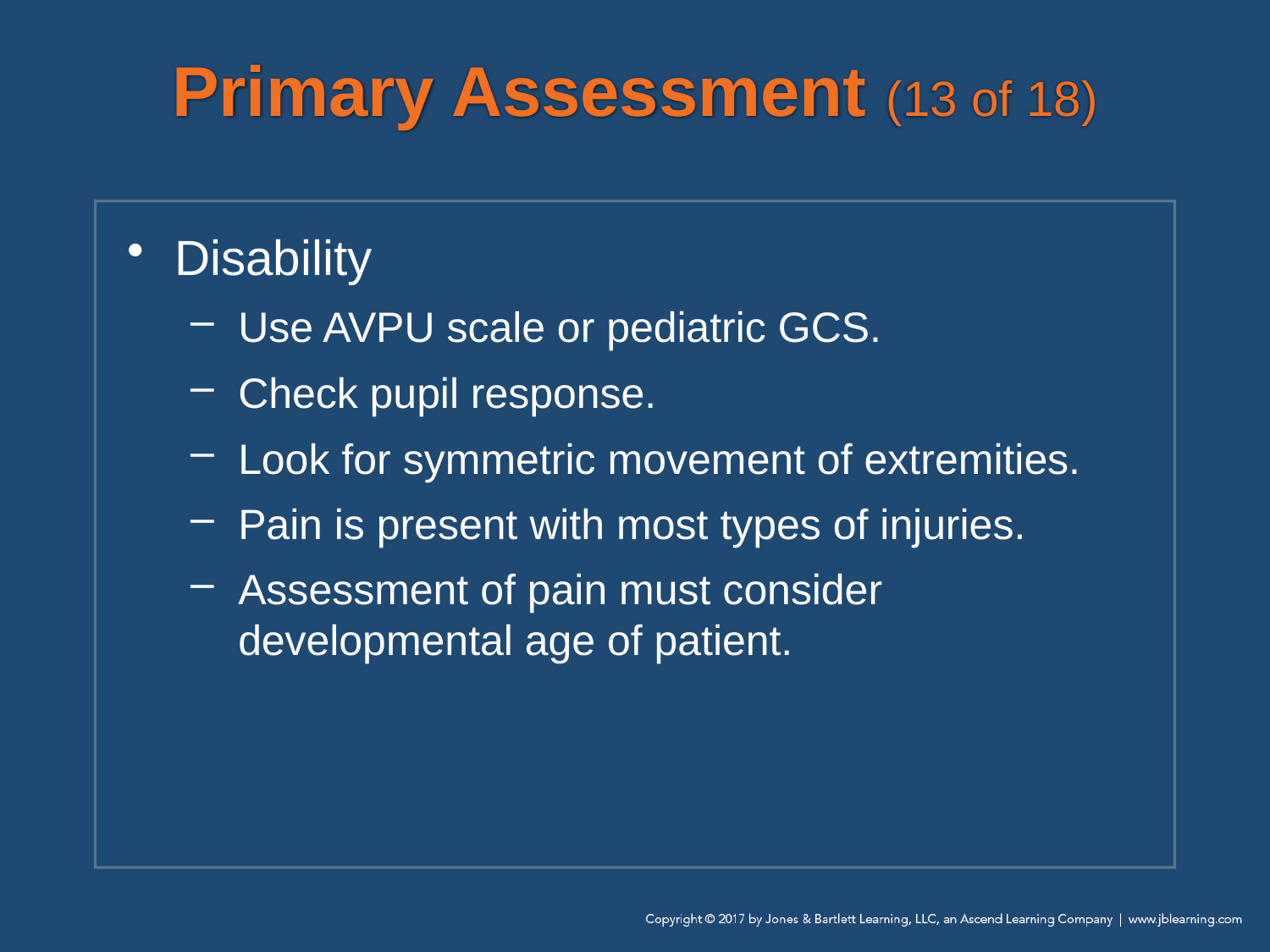

# Primary Assessment (13 of 18)
Disability
Use AVPU scale or pediatric GCS.
Check pupil response.
Look for symmetric movement of extremities.
Pain is present with most types of injuries.
Assessment of pain must consider developmental age of patient.